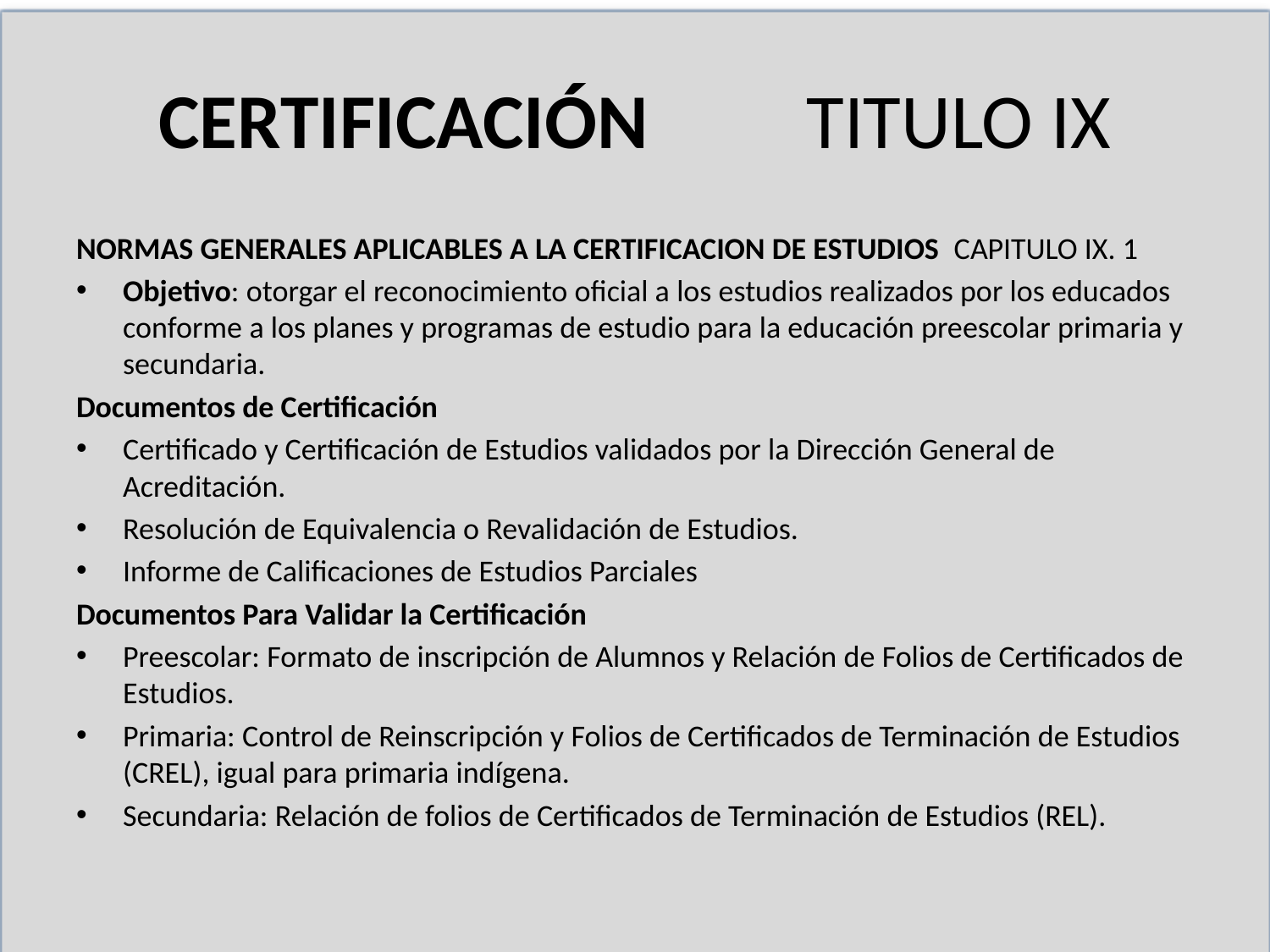

# CERTIFICACIÓN         TITULO IX
NORMAS GENERALES APLICABLES A LA CERTIFICACION DE ESTUDIOS  CAPITULO IX. 1
Objetivo: otorgar el reconocimiento oficial a los estudios realizados por los educados conforme a los planes y programas de estudio para la educación preescolar primaria y secundaria.
Documentos de Certificación
Certificado y Certificación de Estudios validados por la Dirección General de Acreditación.
Resolución de Equivalencia o Revalidación de Estudios.
Informe de Calificaciones de Estudios Parciales
Documentos Para Validar la Certificación
Preescolar: Formato de inscripción de Alumnos y Relación de Folios de Certificados de Estudios.
Primaria: Control de Reinscripción y Folios de Certificados de Terminación de Estudios (CREL), igual para primaria indígena.
Secundaria: Relación de folios de Certificados de Terminación de Estudios (REL).